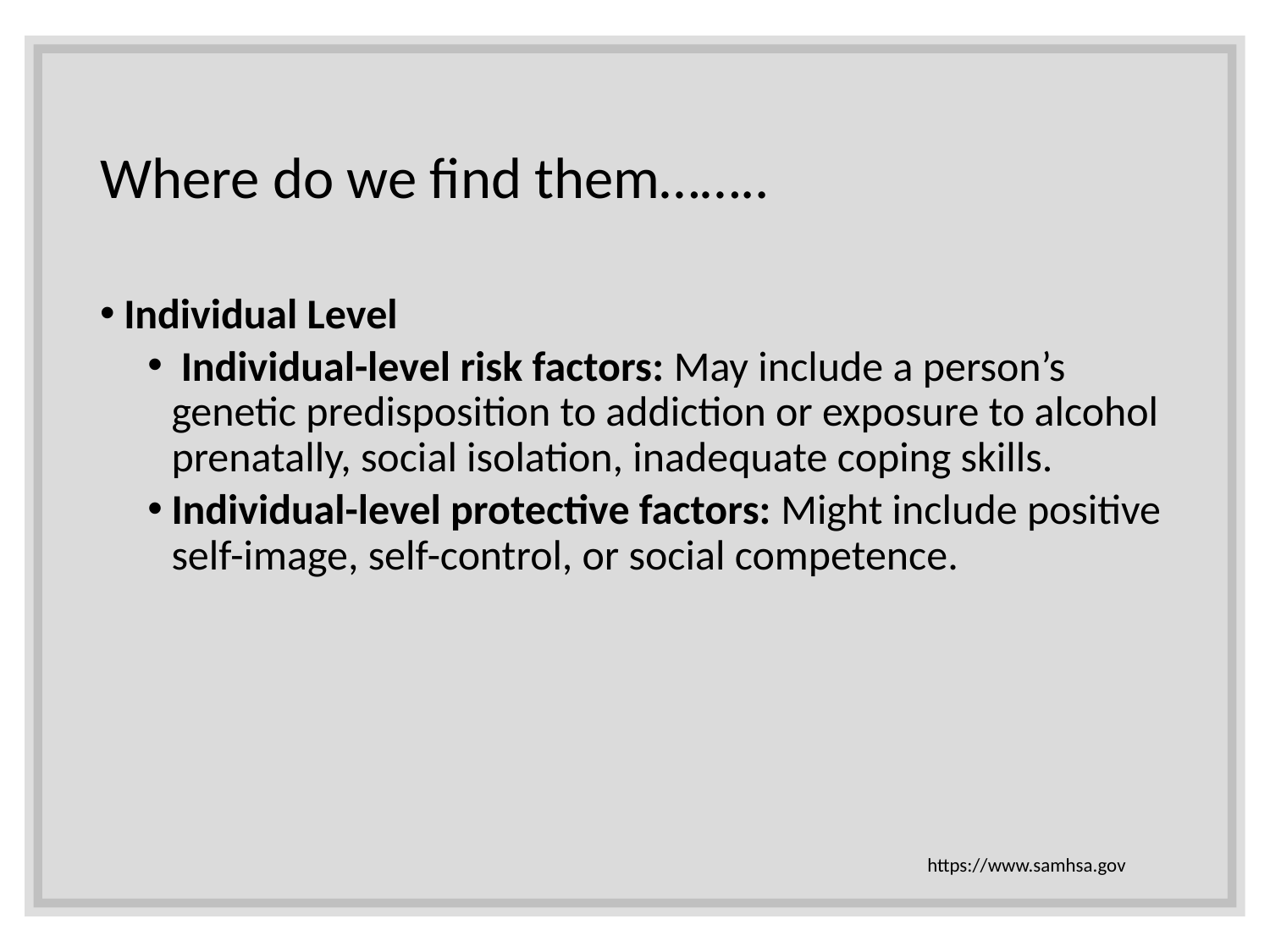

# Where do we find them……..
Individual Level
 Individual-level risk factors: May include a person’s genetic predisposition to addiction or exposure to alcohol prenatally, social isolation, inadequate coping skills.
Individual-level protective factors: Might include positive self-image, self-control, or social competence.

https://www.samhsa.gov